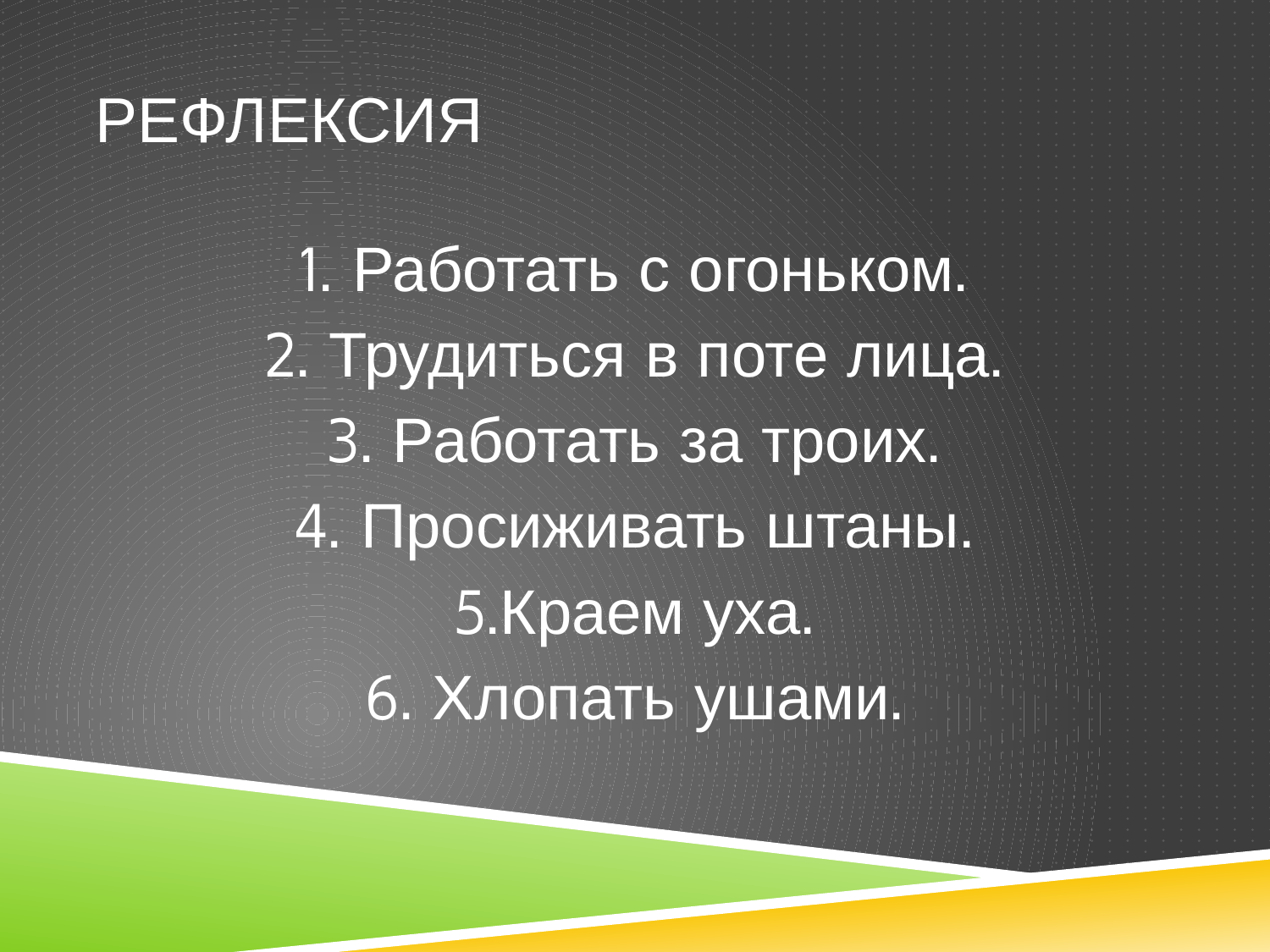

# Рефлексия
1. Работать с огоньком.
2. Трудиться в поте лица.
3. Работать за троих.
4. Просиживать штаны.
5.Краем уха.
6. Хлопать ушами.